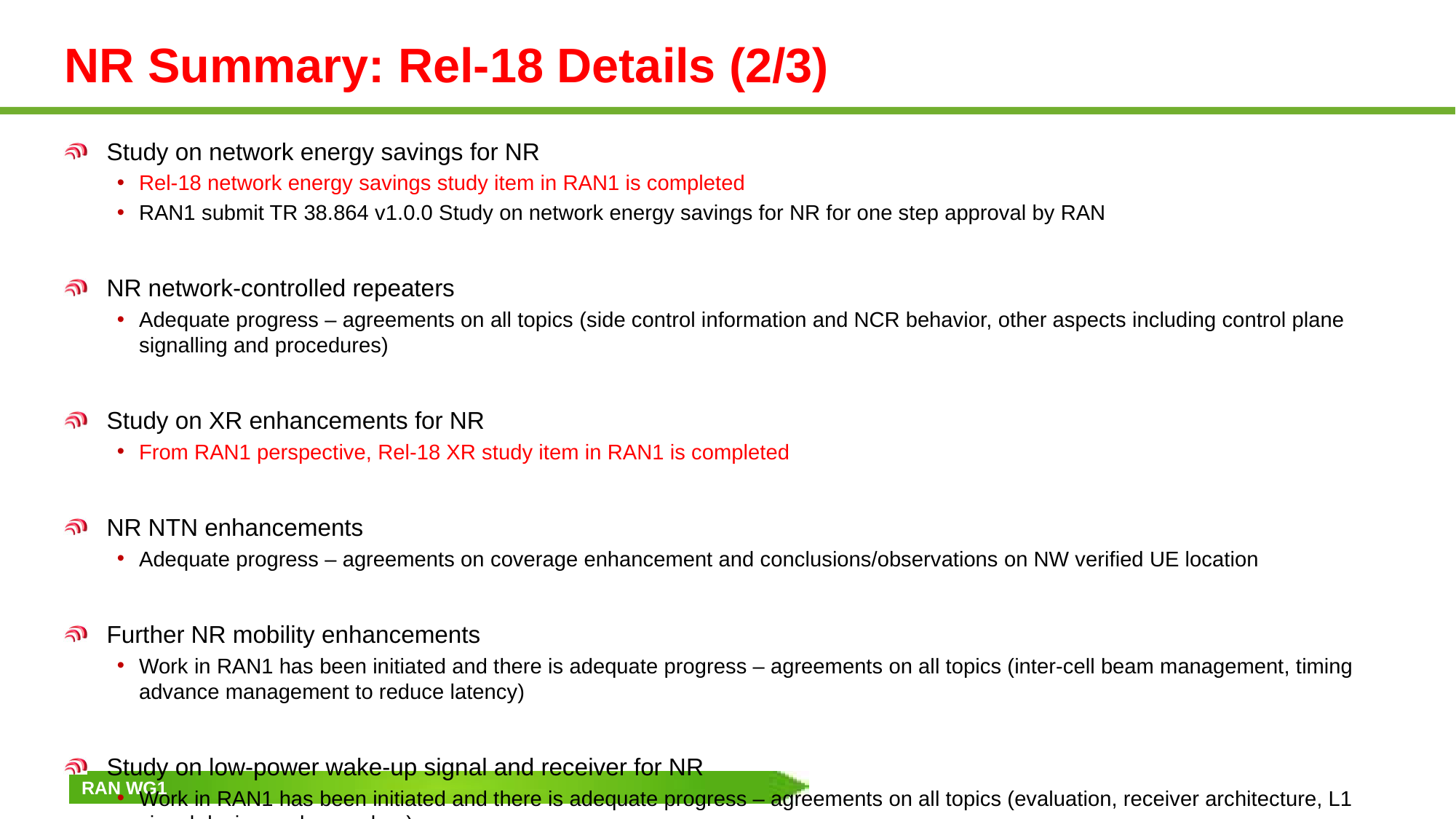

# NR Summary: Rel-18 Details (2/3)
Study on network energy savings for NR
Rel-18 network energy savings study item in RAN1 is completed
RAN1 submit TR 38.864 v1.0.0 Study on network energy savings for NR for one step approval by RAN

NR network-controlled repeaters
Adequate progress – agreements on all topics (side control information and NCR behavior, other aspects including control plane signalling and procedures)

Study on XR enhancements for NR
From RAN1 perspective, Rel-18 XR study item in RAN1 is completed

NR NTN enhancements
Adequate progress – agreements on coverage enhancement and conclusions/observations on NW verified UE location

Further NR mobility enhancements
Work in RAN1 has been initiated and there is adequate progress – agreements on all topics (inter-cell beam management, timing advance management to reduce latency)

Study on low-power wake-up signal and receiver for NR
Work in RAN1 has been initiated and there is adequate progress – agreements on all topics (evaluation, receiver architecture, L1 signal design and procedure)